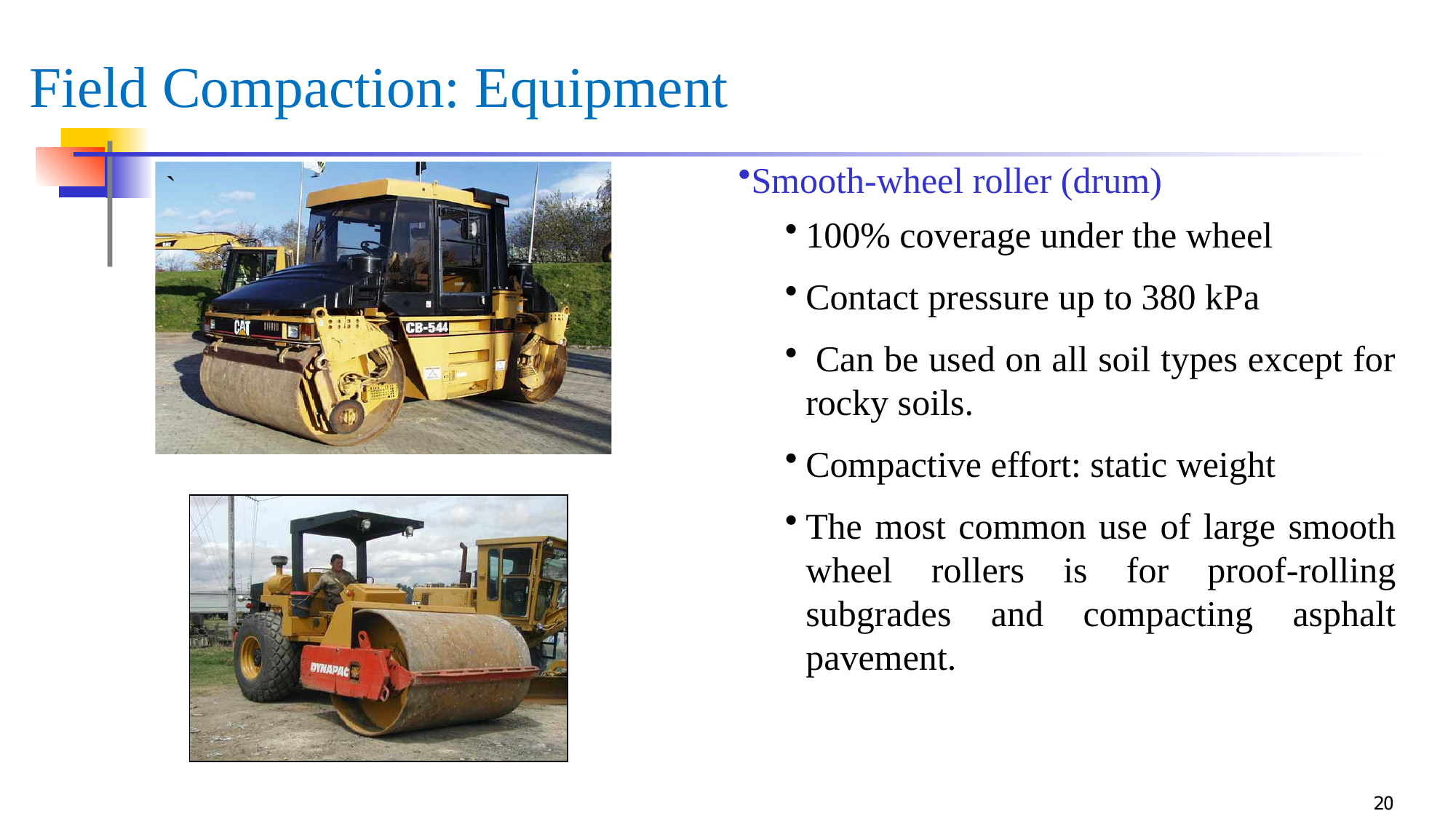

# Field Compaction: Equipment
Smooth-wheel roller (drum)
`
100% coverage under the wheel
Contact pressure up to 380 kPa
 Can be used on all soil types except for rocky soils.
Compactive effort: static weight
The most common use of large smooth wheel rollers is for proof-rolling subgrades and compacting asphalt pavement.